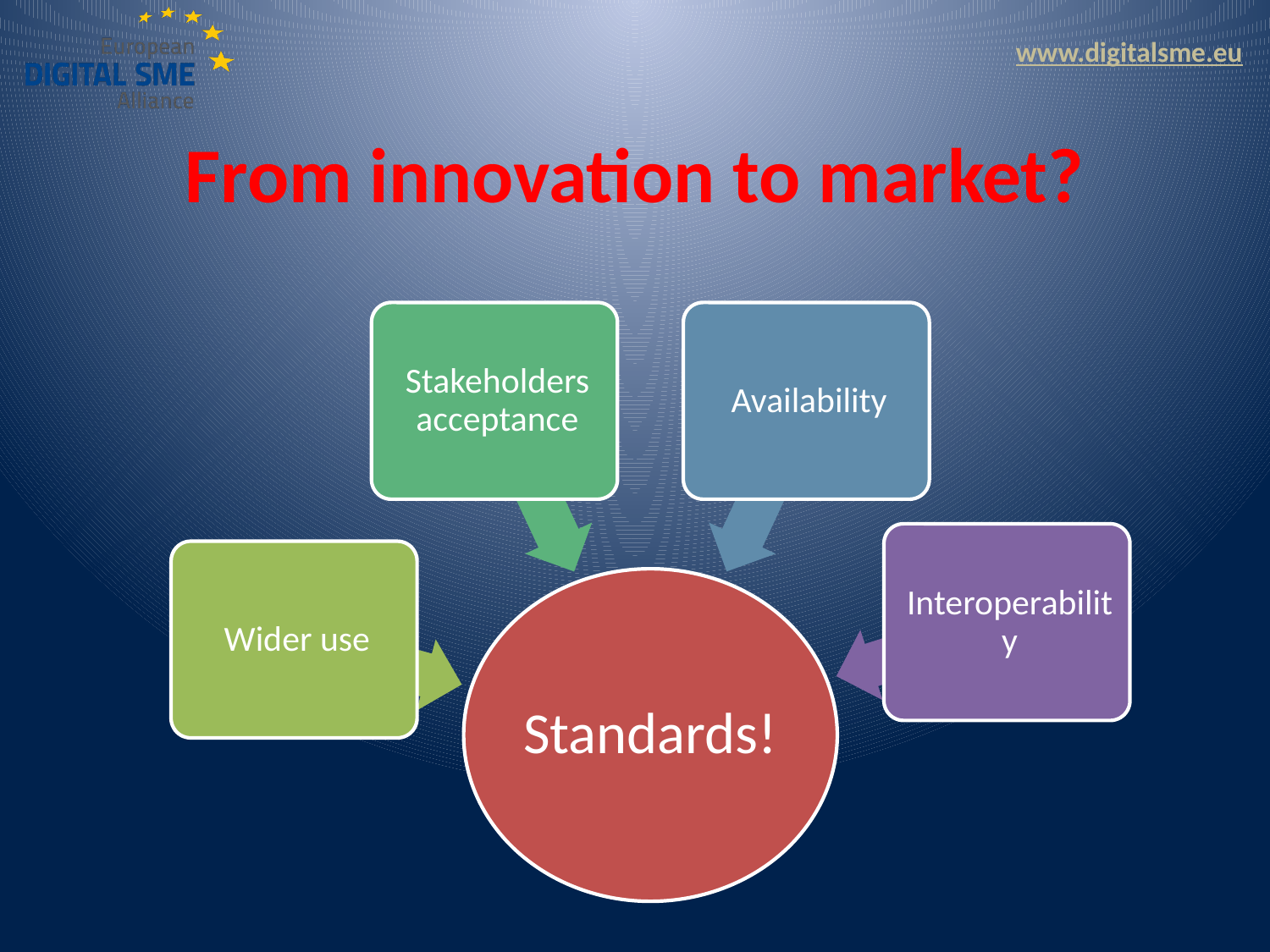

# From innovation to market?
Standards!
Wider use
Stakeholders acceptance
Availability
Interoperability